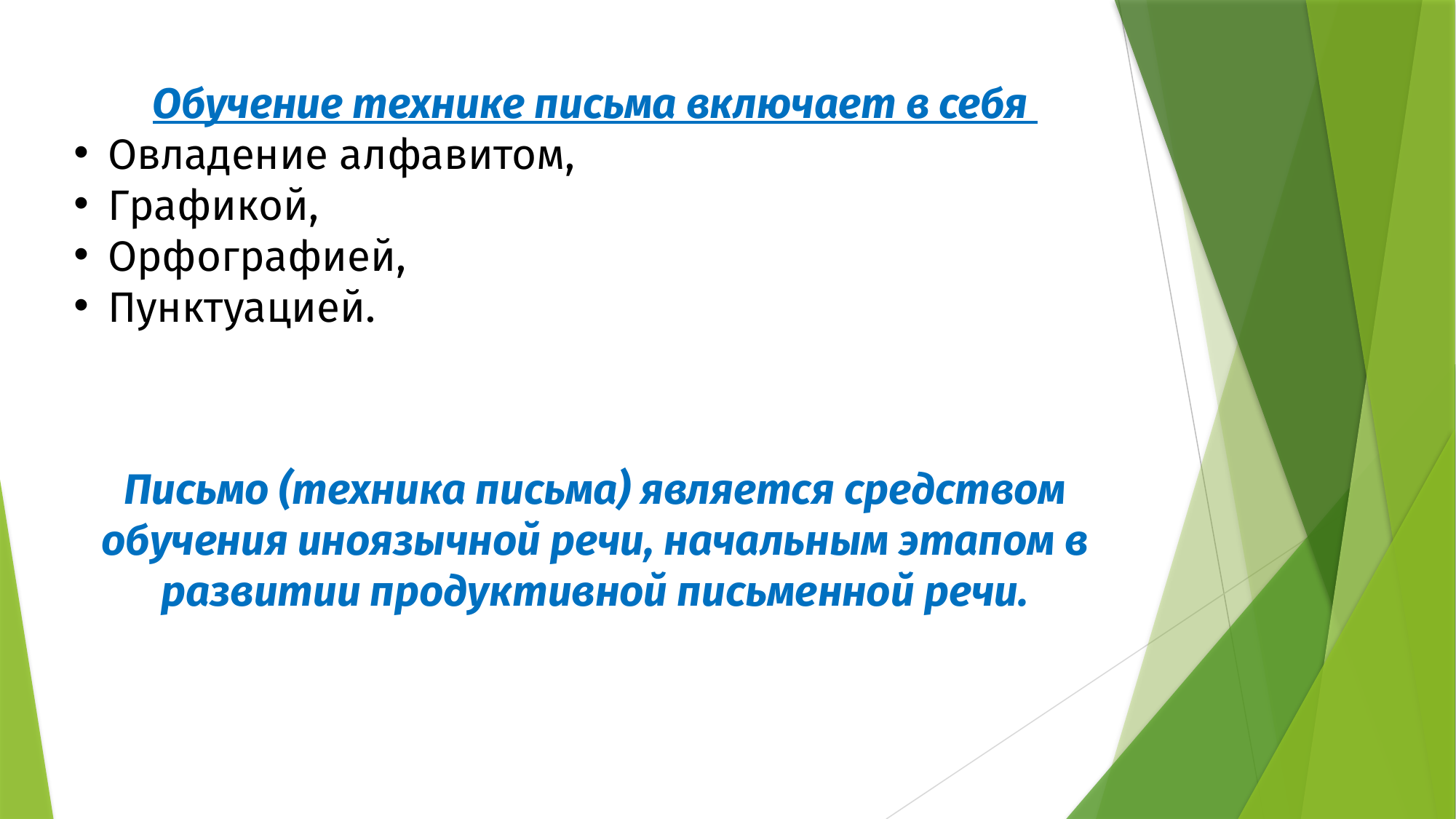

Обучение технике письма включает в себя
Овладение алфавитом,
Графикой,
Орфографией,
Пунктуацией.

Письмо (техника письма) является средством обучения иноязычной речи, начальным этапом в развитии продуктивной письменной речи.